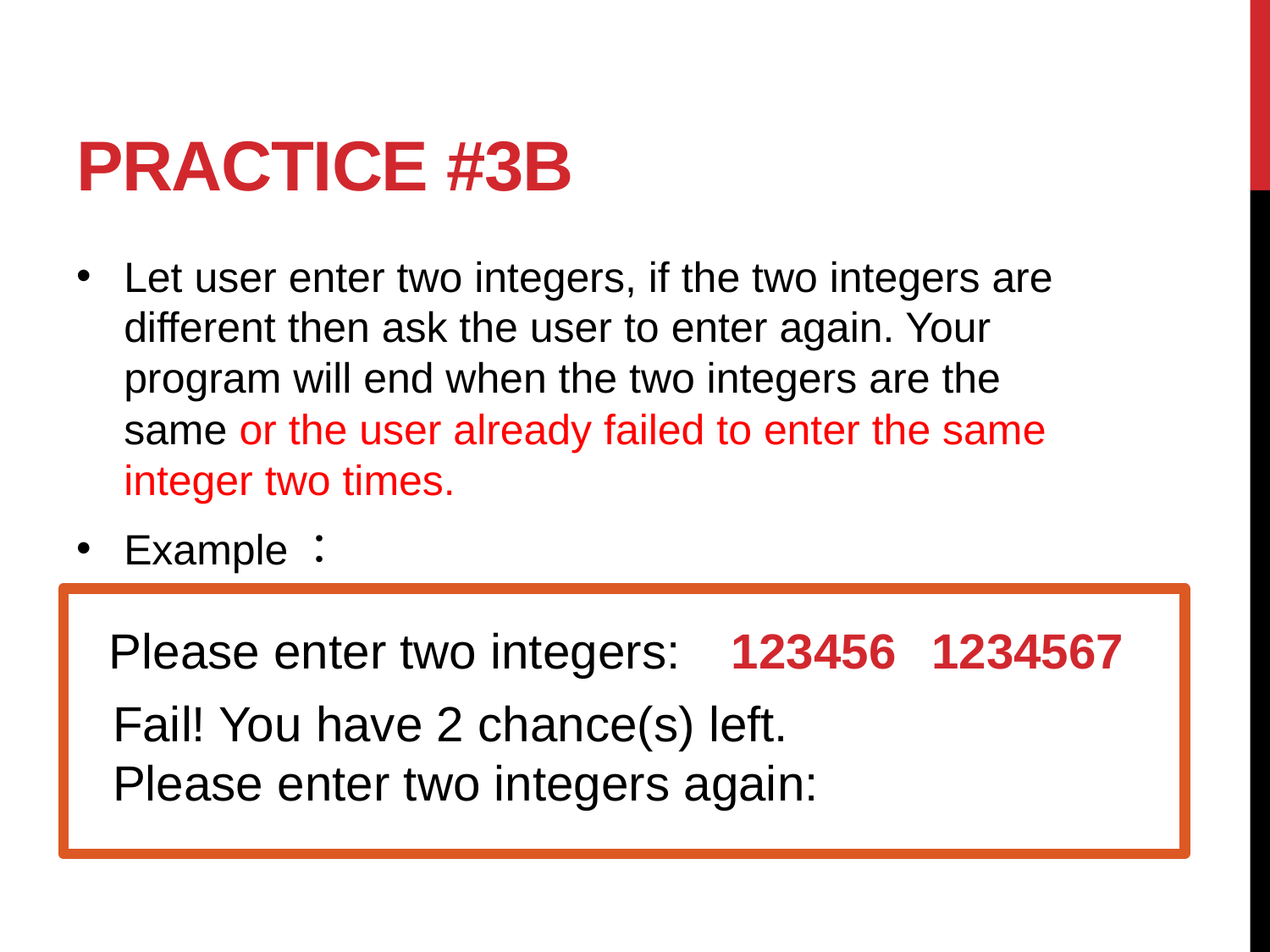

# Practice #3B
Let user enter two integers, if the two integers are different then ask the user to enter again. Your program will end when the two integers are the same or the user already failed to enter the same integer two times.
Example：

Please enter two integers:
123456
1234567
Fail! You have 2 chance(s) left.
Please enter two integers again: